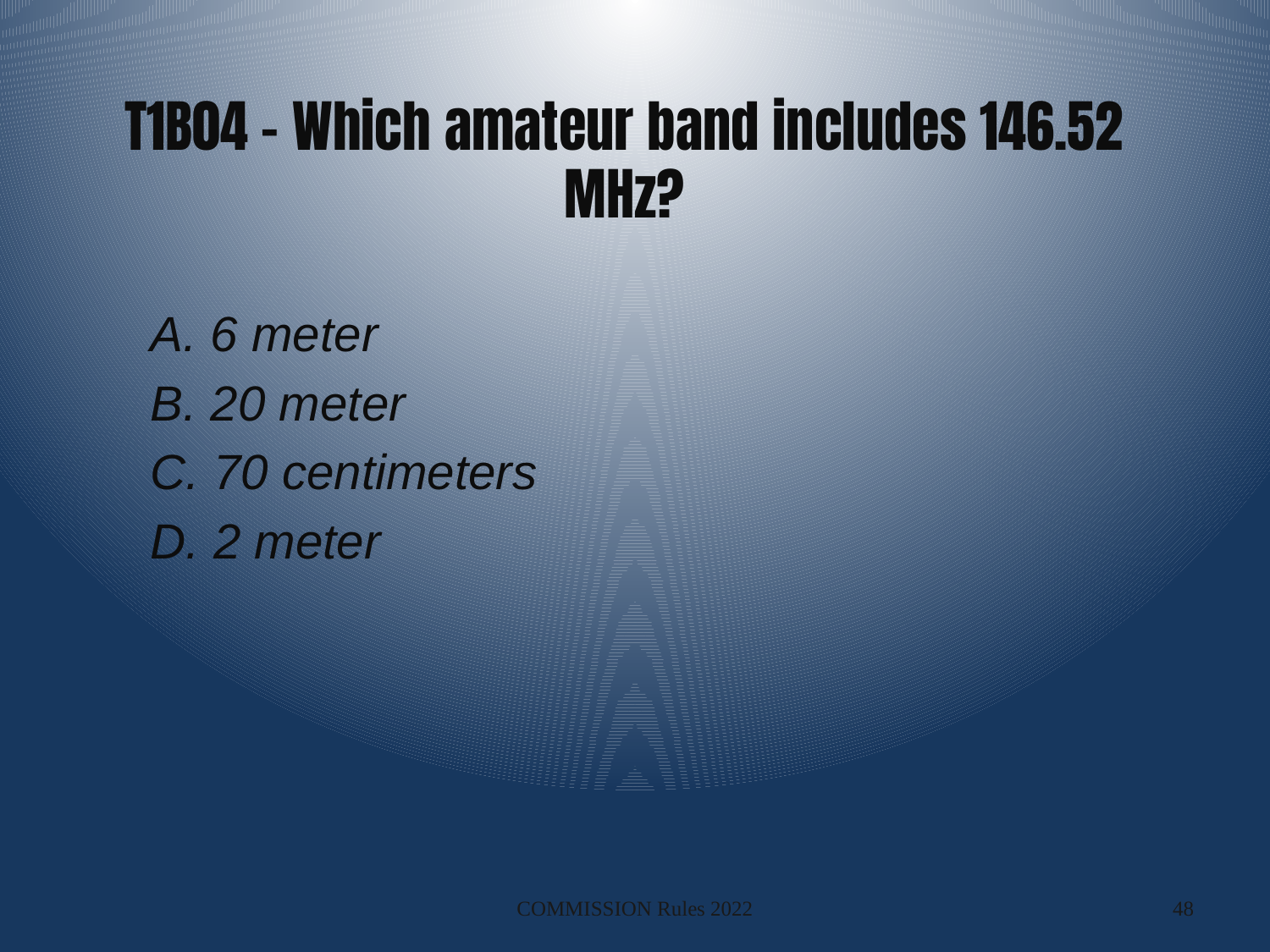

# T1B04 - Which amateur band includes 146.52 MHz?
A. 6 meter
B. 20 meter
C. 70 centimeters
D. 2 meter

COMMISSION Rules 2022
48